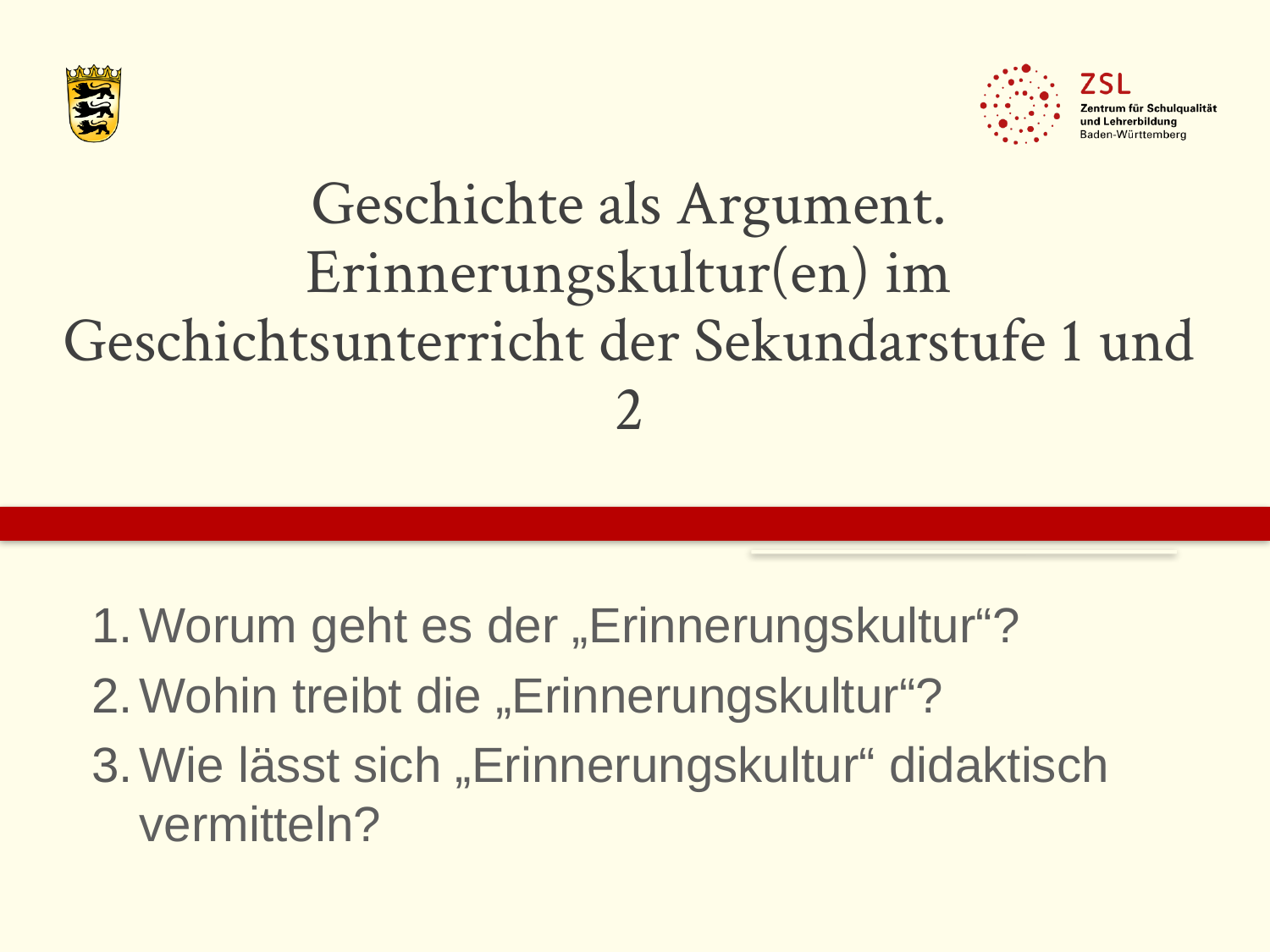

# Geschichte als Argument. Erinnerungskultur(en) im Geschichtsunterricht der Sekundarstufe 1 und 2
Worum geht es der „Erinnerungskultur“?
Wohin treibt die „Erinnerungskultur“?
Wie lässt sich „Erinnerungskultur“ didaktisch vermitteln?